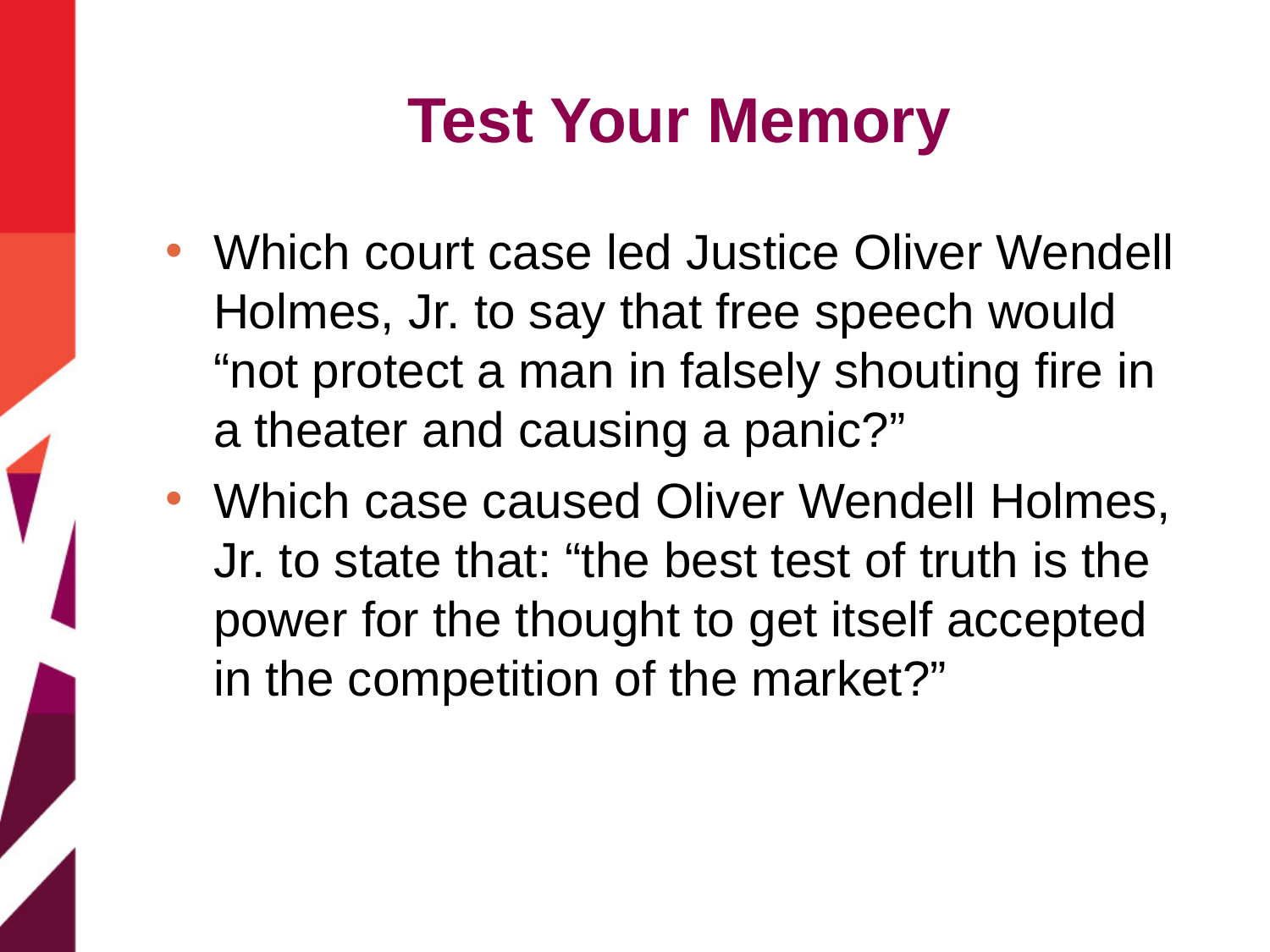

# Test Your Memory
Which court case led Justice Oliver Wendell Holmes, Jr. to say that free speech would “not protect a man in falsely shouting fire in a theater and causing a panic?”
Which case caused Oliver Wendell Holmes, Jr. to state that: “the best test of truth is the power for the thought to get itself accepted in the competition of the market?”